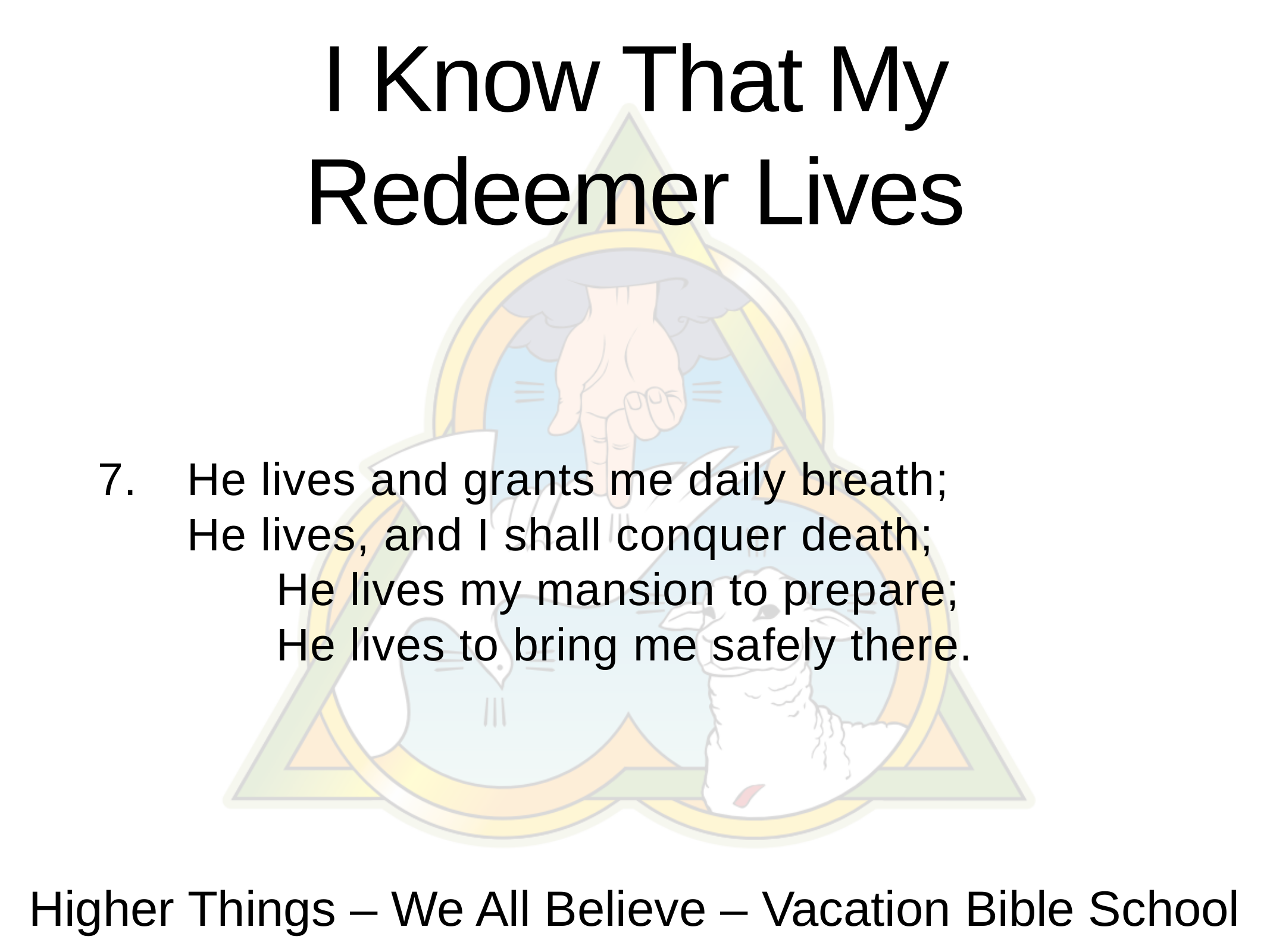

# I Know That My Redeemer Lives
7.	He lives and grants me daily breath;
	He lives, and I shall conquer death;
		He lives my mansion to prepare;
		He lives to bring me safely there.